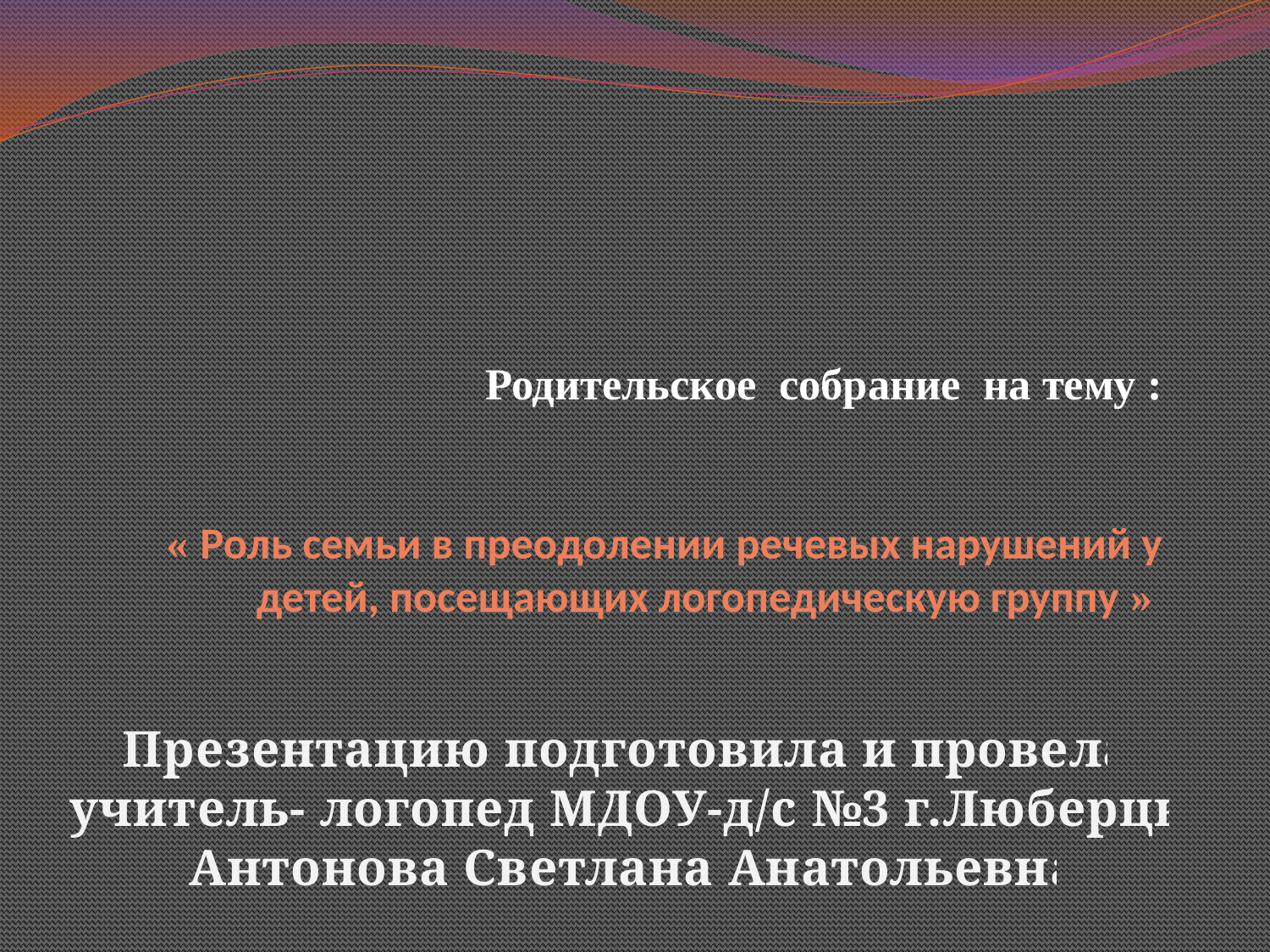

# Родительское  собрание  на тему : « Роль семьи в преодолении речевых нарушений у детей, посещающих логопедическую группу »

Презентацию подготовила и провела
учитель- логопед МДОУ-д/с №3 г.Люберцы
Антонова Светлана Анатольевна